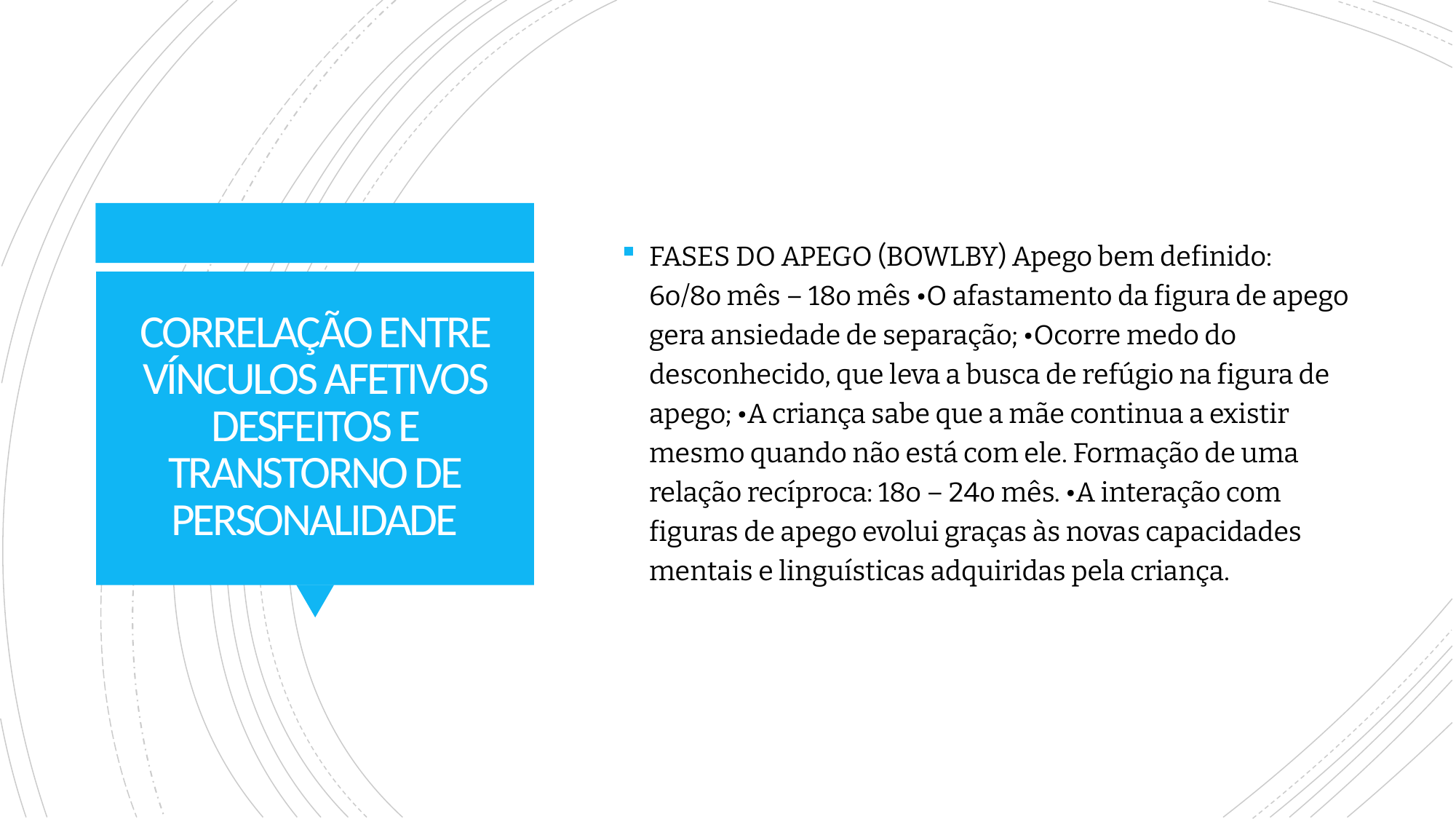

FASES DO APEGO (BOWLBY) Apego bem definido: 6o/8o mês – 18o mês •O afastamento da figura de apego gera ansiedade de separação; •Ocorre medo do desconhecido, que leva a busca de refúgio na figura de apego; •A criança sabe que a mãe continua a existir mesmo quando não está com ele. Formação de uma relação recíproca: 18o – 24o mês. •A interação com figuras de apego evolui graças às novas capacidades mentais e linguísticas adquiridas pela criança.
# CORRELAÇÃO ENTRE VÍNCULOS AFETIVOS DESFEITOS E TRANSTORNO DE PERSONALIDADE